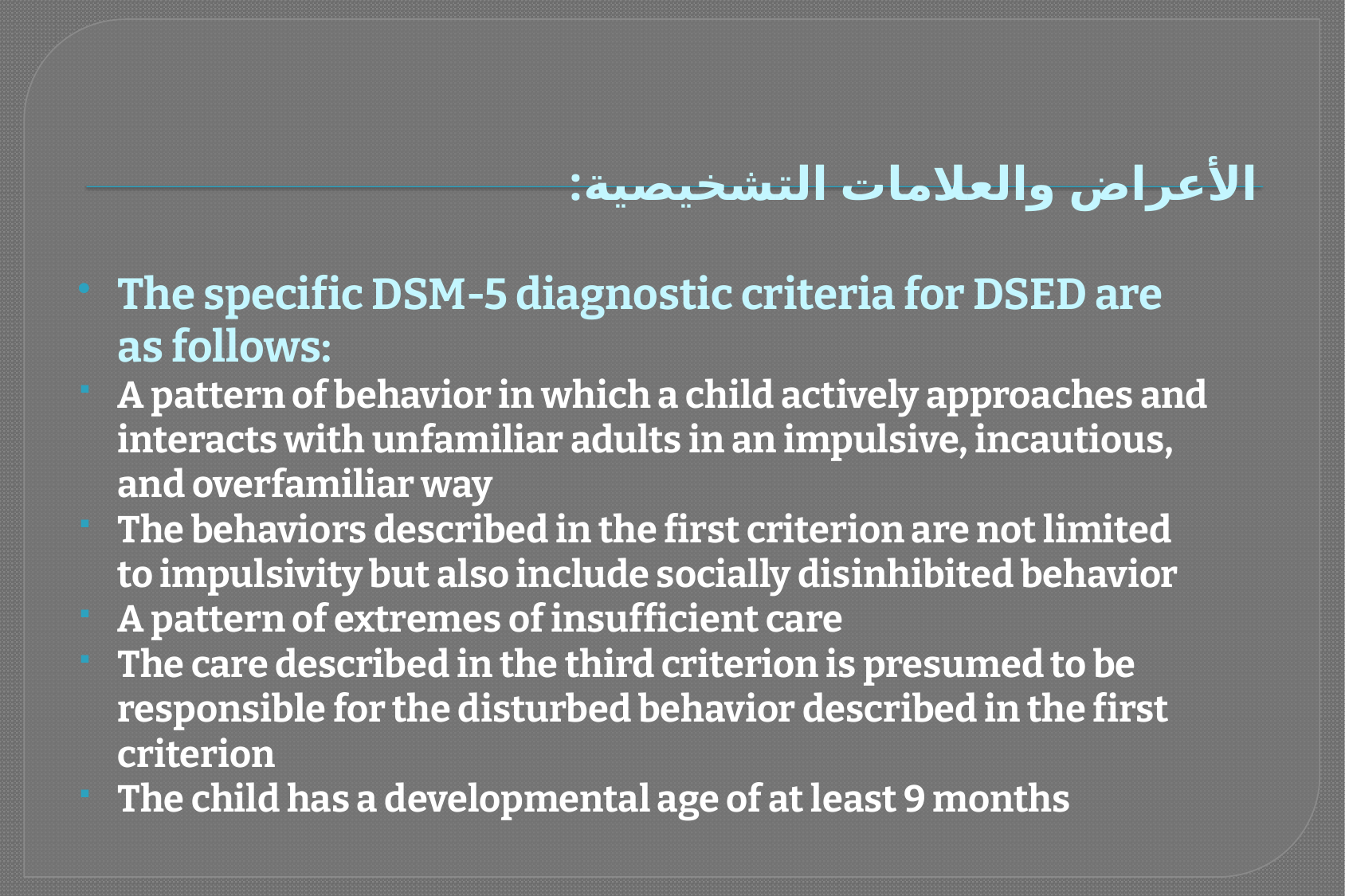

# الأعراض والعلامات التشخيصية:

The specific DSM-5 diagnostic criteria for DSED are as follows:
A pattern of behavior in which a child actively approaches and interacts with unfamiliar adults in an impulsive, incautious, and overfamiliar way
The behaviors described in the first criterion are not limited to impulsivity but also include socially disinhibited behavior
A pattern of extremes of insufficient care
The care described in the third criterion is presumed to be responsible for the disturbed behavior described in the first criterion
The child has a developmental age of at least 9 months